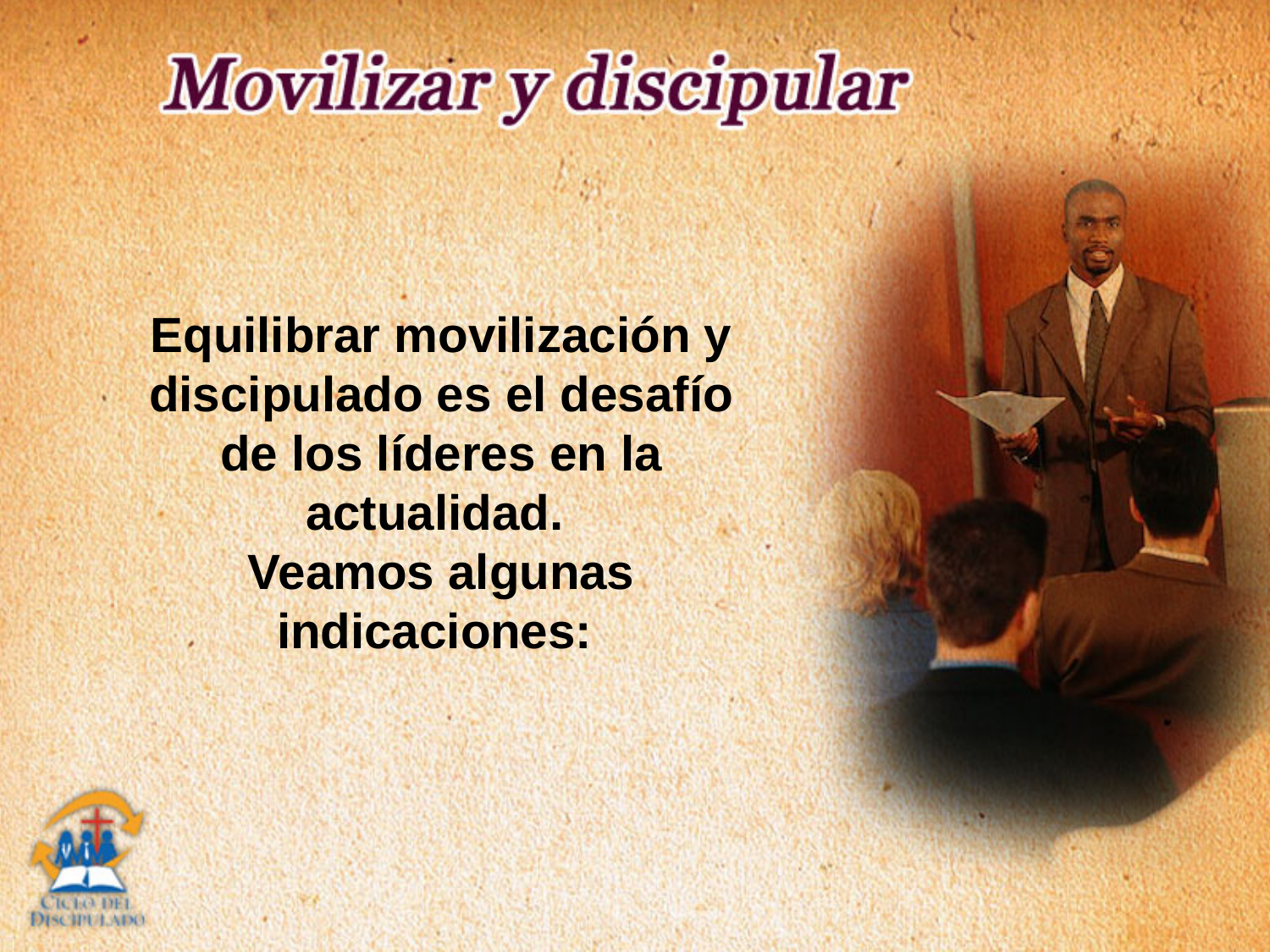

Equilibrar movilización y discipulado es el desafío de los líderes en la actualidad.
Veamos algunas indicaciones: